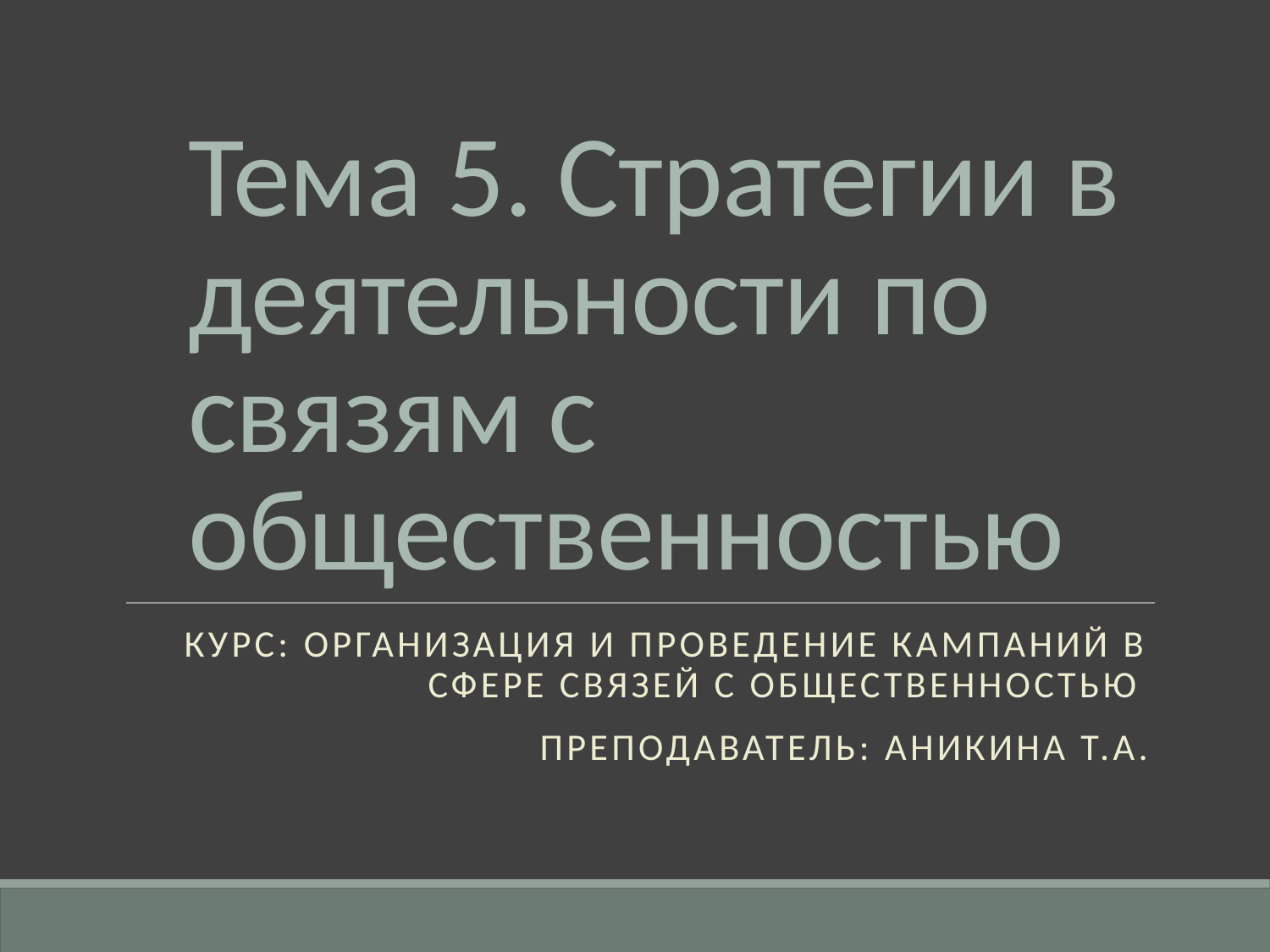

# Тема 5. Стратегии в деятельности по связям с общественностью
Курс: Организация и проведение кампаний в сфере связей с общественностью
Преподаватель: Аникина Т.а.